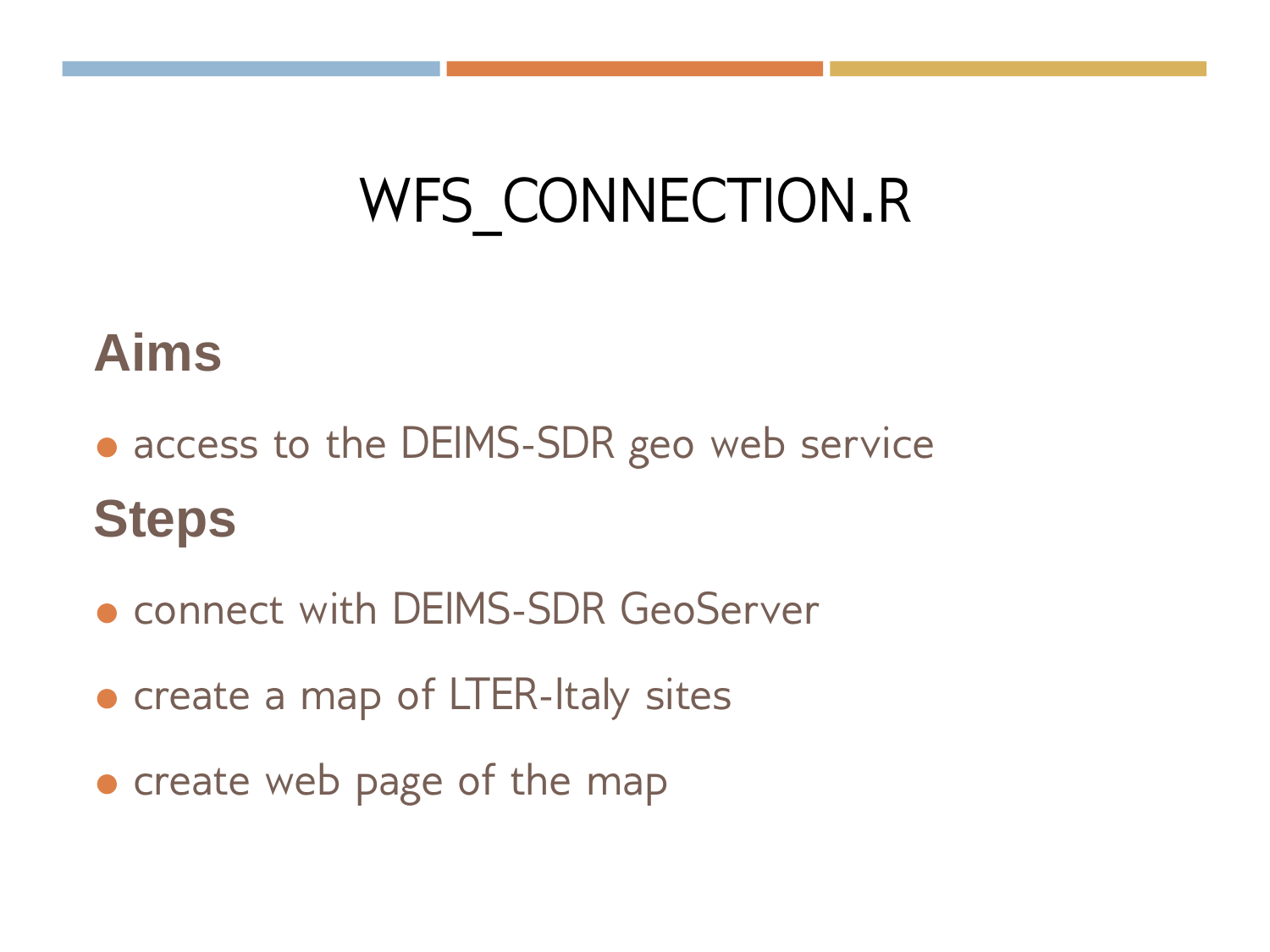

# WFS_CONNECTION.R
Aims
access to the DEIMS-SDR geo web service
Steps
connect with DEIMS-SDR GeoServer
create a map of LTER-Italy sites
create web page of the map